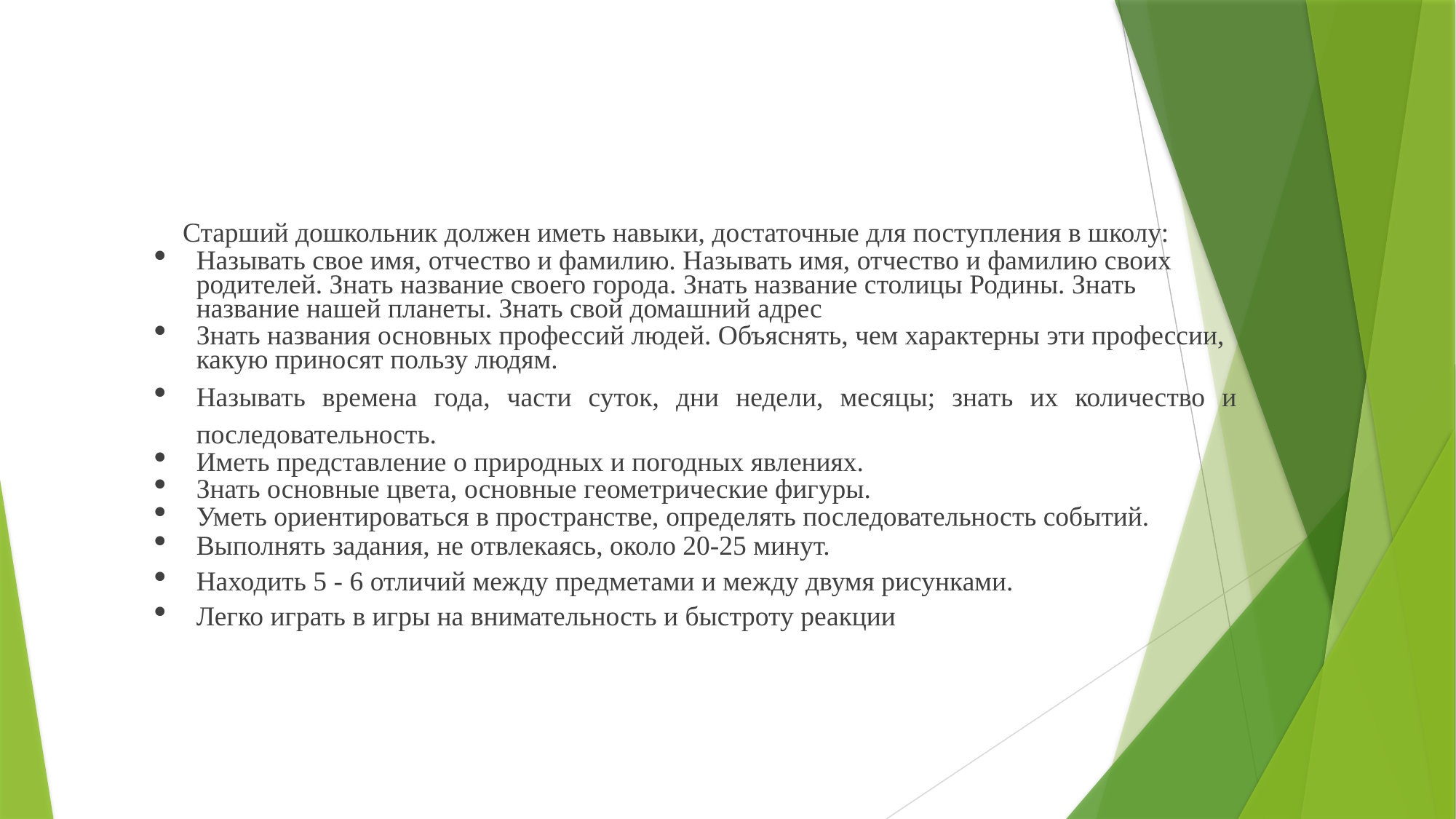

Старший дошкольник должен иметь навыки, достаточные для поступления в школу:
Называть свое имя, отчество и фамилию. Называть имя, отчество и фамилию своих родителей. Знать название своего города. Знать название столицы Родины. Знать название нашей планеты. Знать свой домашний адрес
Знать названия основных профессий людей. Объяснять, чем характерны эти профессии, какую приносят пользу людям.
Называть времена года, части суток, дни недели, месяцы; знать их количество и последовательность.
Иметь представление о природных и погодных явлениях.
Знать основные цвета, основные геометрические фигуры.
Уметь ориентироваться в пространстве, определять последовательность событий.
Выполнять задания, не отвлекаясь, около 20-25 минут.
Находить 5 - 6 отличий между предметами и между двумя рисунками.
Легко играть в игры на внимательность и быстроту реакции